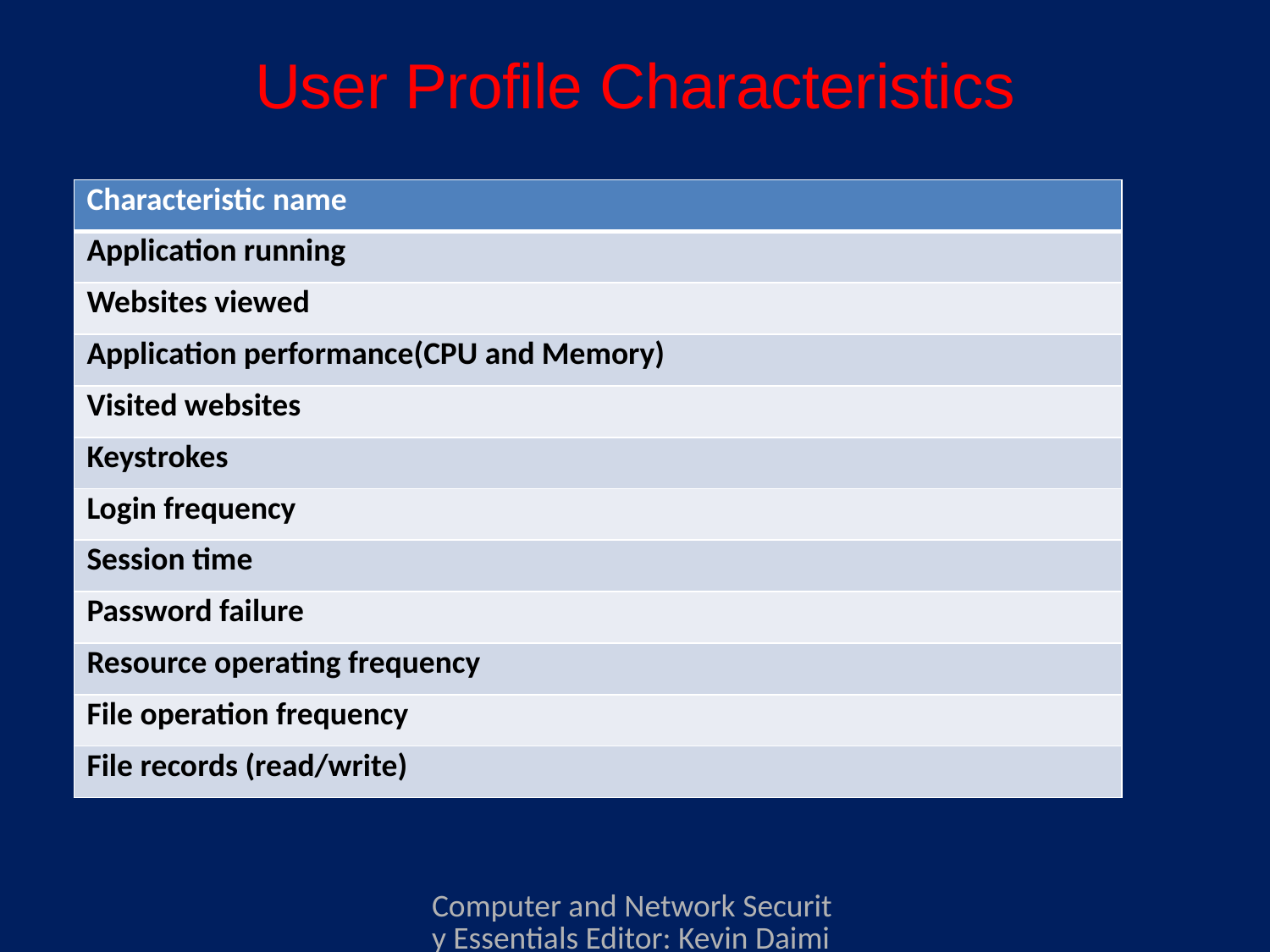

# User Profile Characteristics

| Characteristic name |
| --- |
| Application running |
| Websites viewed |
| Application performance(CPU and Memory) |
| Visited websites |
| Keystrokes |
| Login frequency |
| Session time |
| Password failure |
| Resource operating frequency |
| File operation frequency |
| File records (read/write) |
Computer and Network Security Essentials Editor: Kevin Daimi Associate Editors: Guillermo Francia, Levent Ertaul, Luis H. Encinas, Eman El-Sheikh Published by Springer